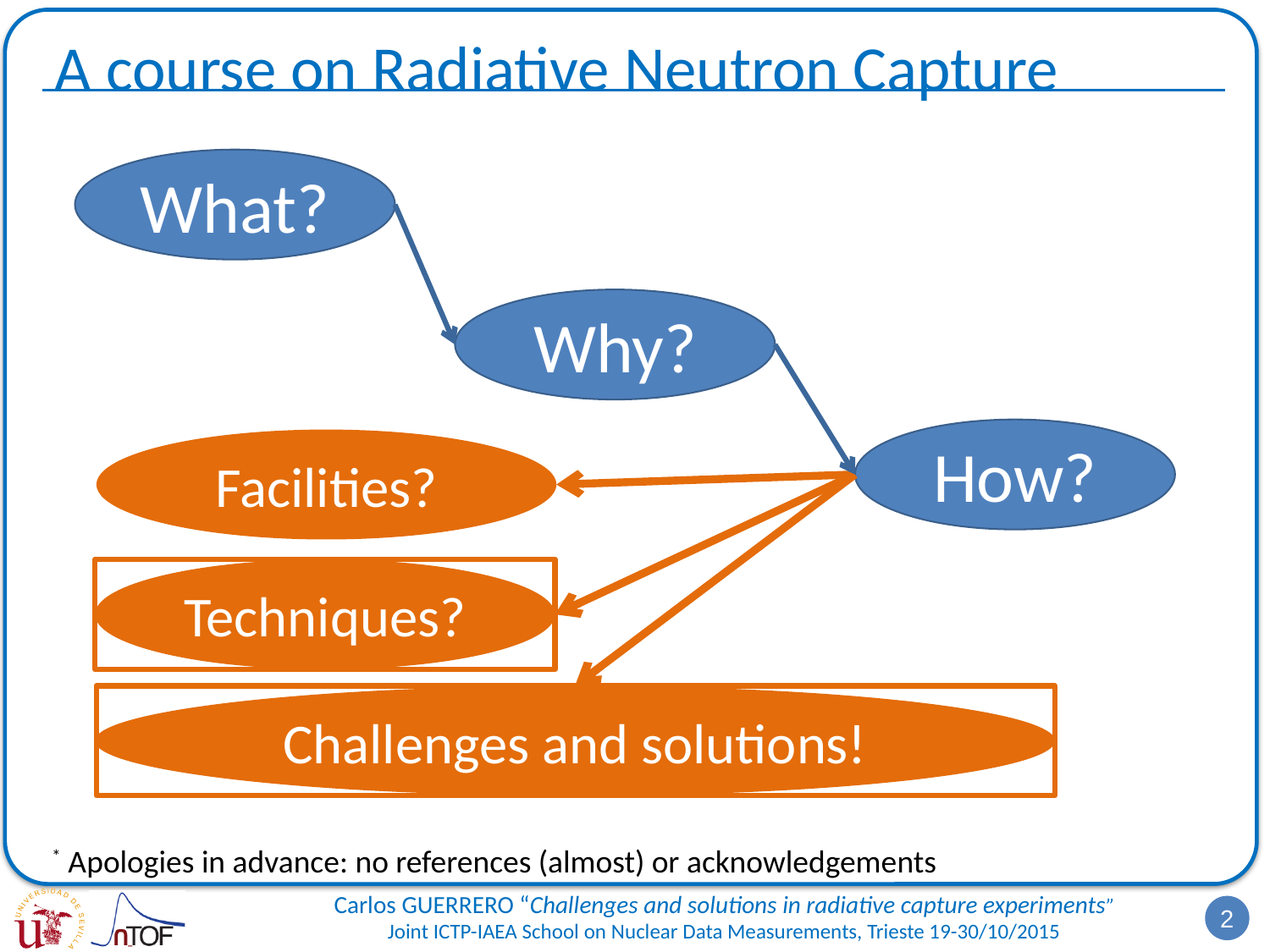

# A course on Radiative Neutron Capture
What?
Why?
How?
Facilities?
Techniques?

Challenges and solutions!

* Apologies in advance: no references (almost) or acknowledgements
2